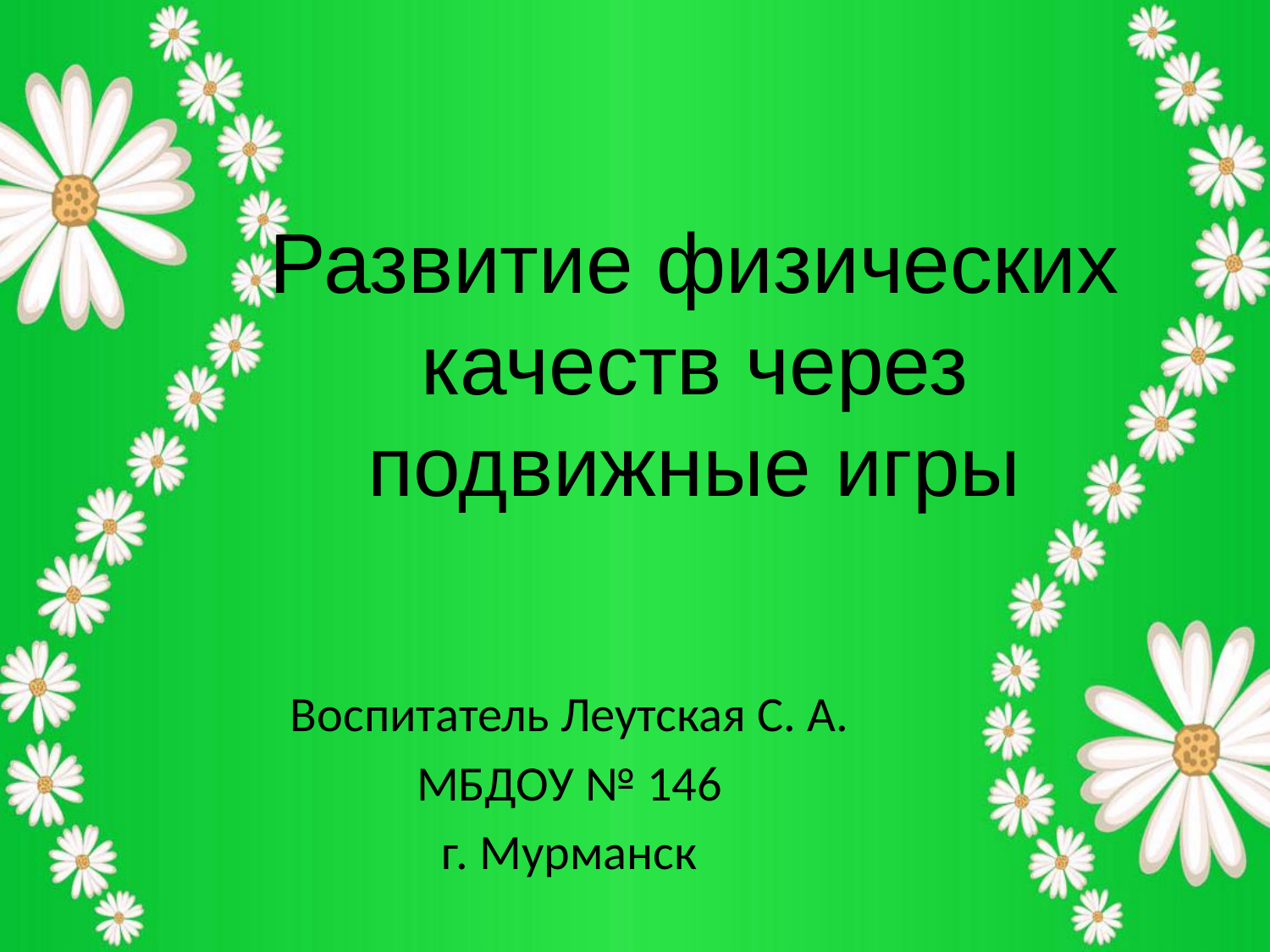

# Развитие физических качеств через подвижные игры
Воспитатель Леутская С. А.
МБДОУ № 146
г. Мурманск